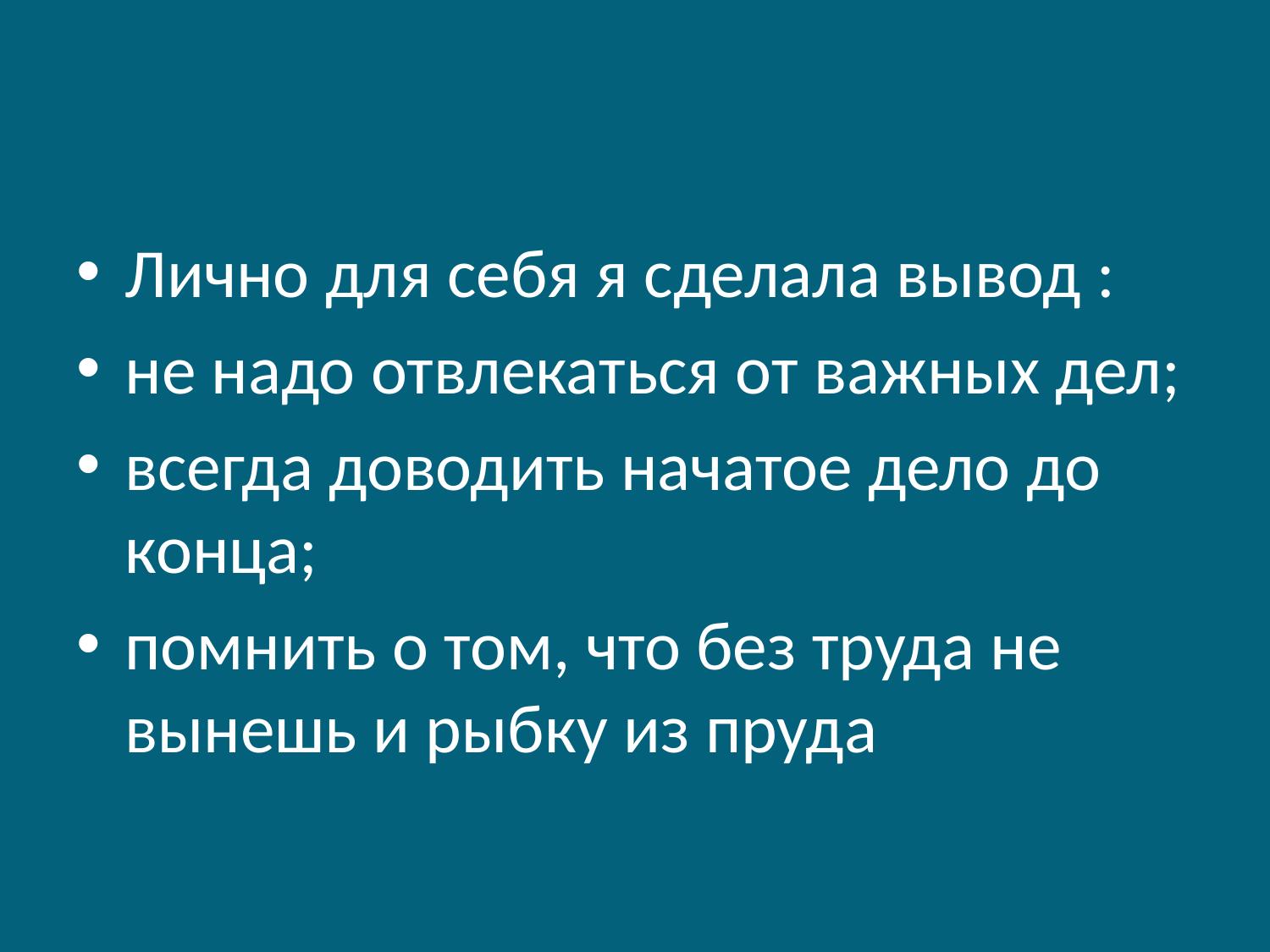

Лично для себя я сделала вывод :
не надо отвлекаться от важных дел;
всегда доводить начатое дело до конца;
помнить о том, что без труда не вынешь и рыбку из пруда